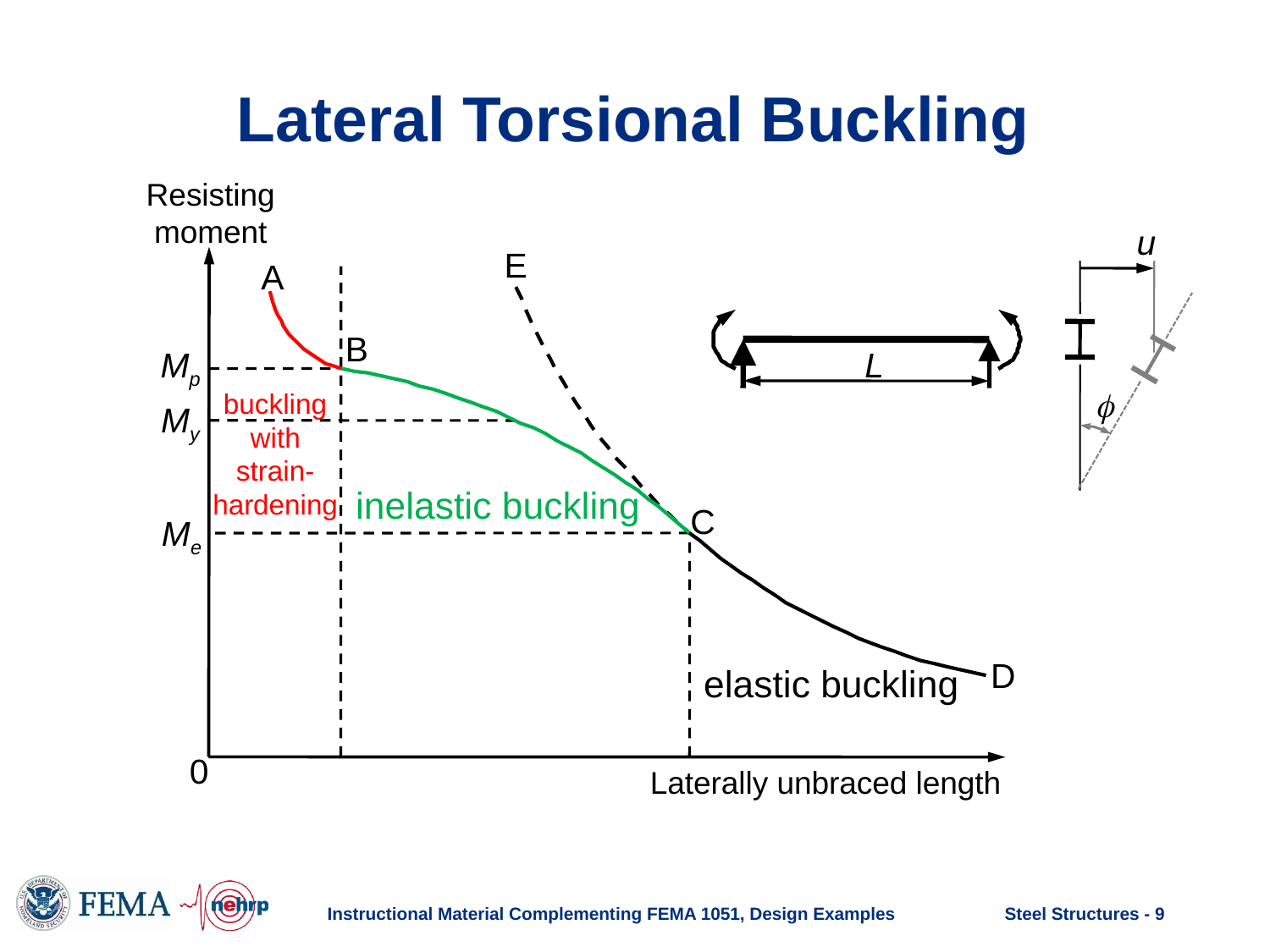

# Lateral Torsional Buckling
Resisting moment
E

A

B
Mp

buckling with
strain-hardening
My

inelastic buckling
C
Me

D
elastic buckling
0
Laterally unbraced length

u

L

φ

Instructional Material Complementing FEMA 1051, Design Examples
Steel Structures - 9